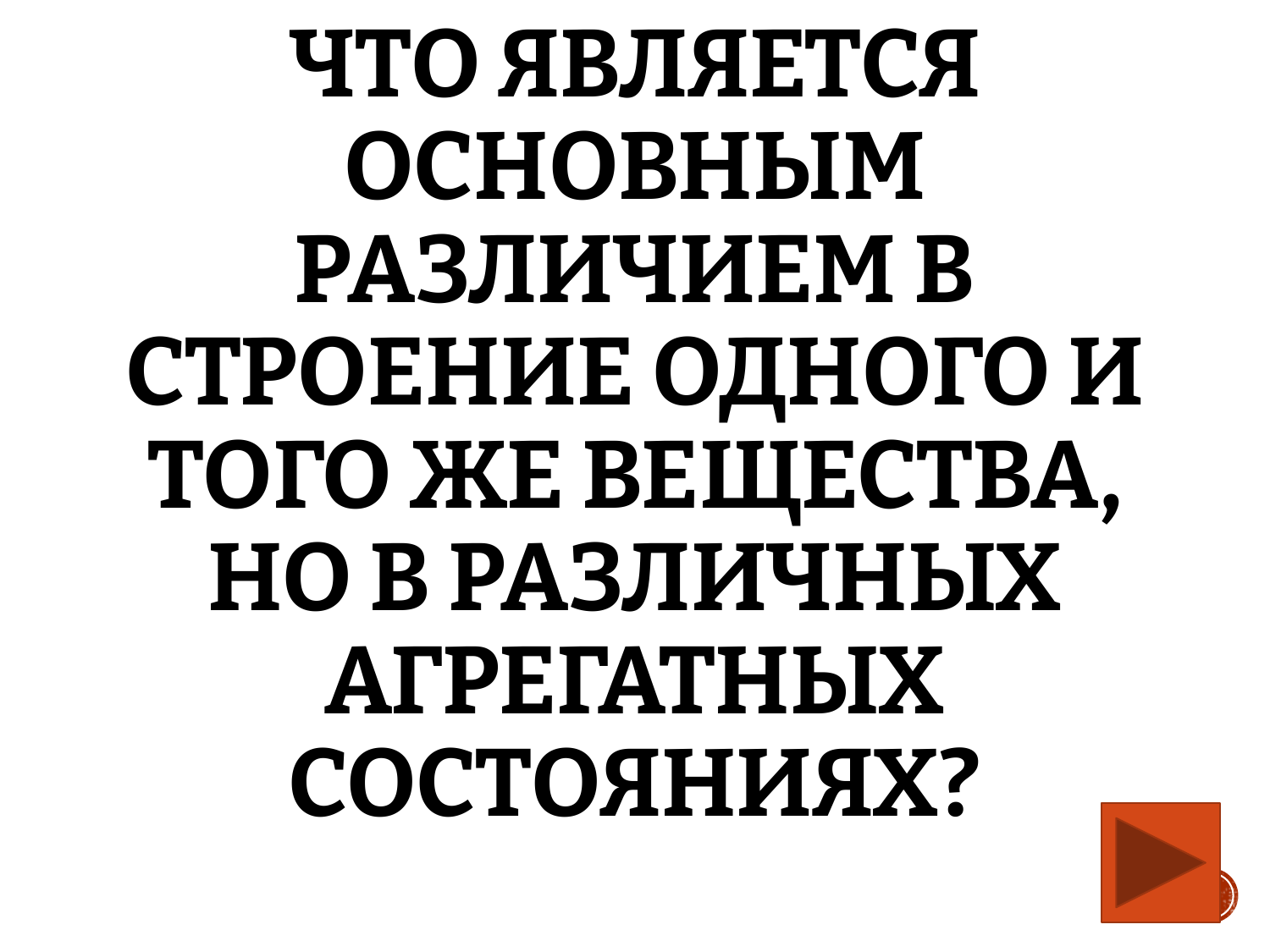

# Что является основным различием в строение одного и того же вещества, но в различных агрегатных состояниях?